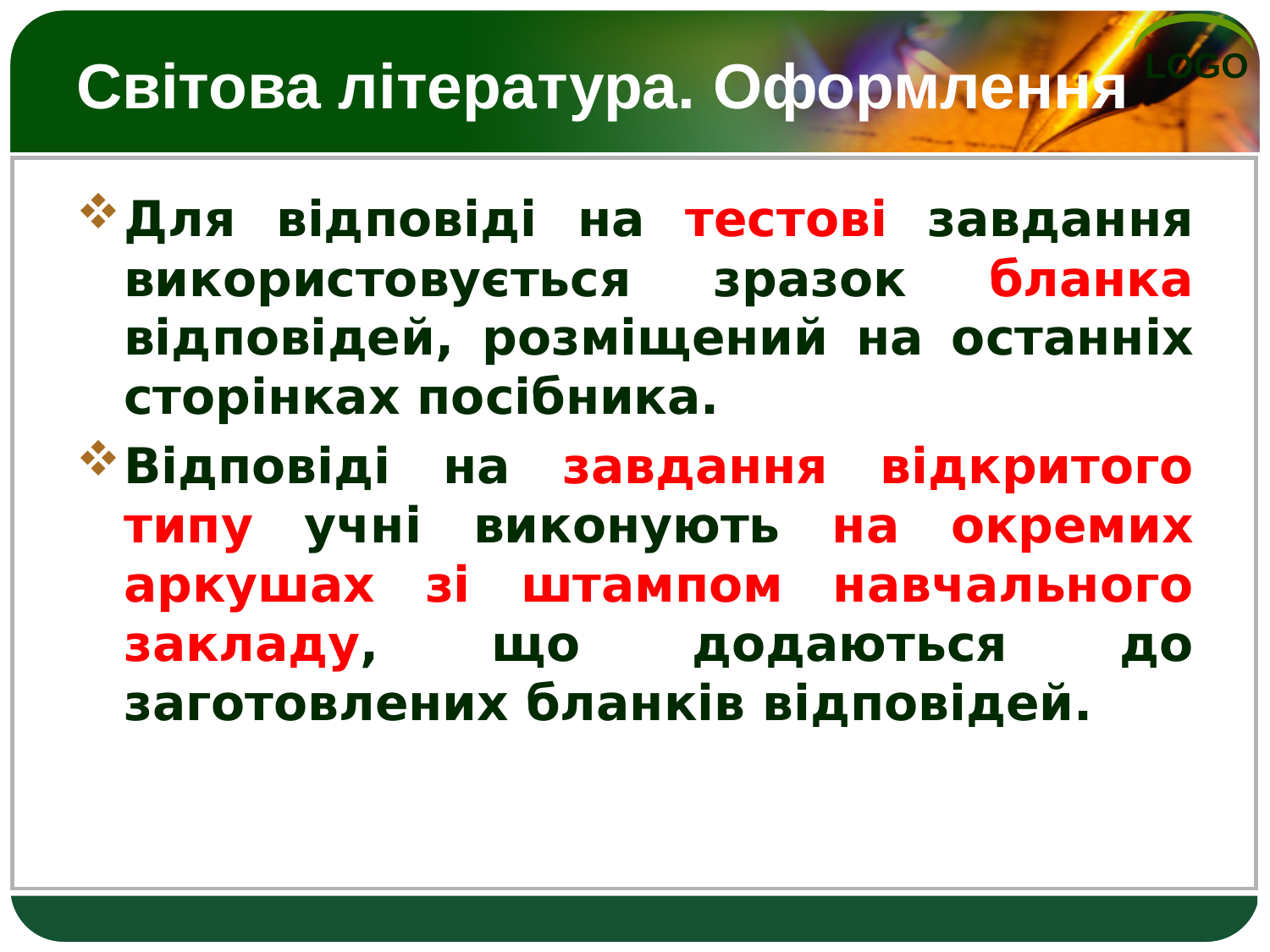

# Світова література. Оформлення
Для відповіді на тестові завдання використовується зразок бланка відповідей, розміщений на останніх сторінках посібника.
Відповіді на завдання відкритого типу учні виконують на окремих аркушах зі штампом навчального закладу, що додаються до заготовлених бланків відповідей.